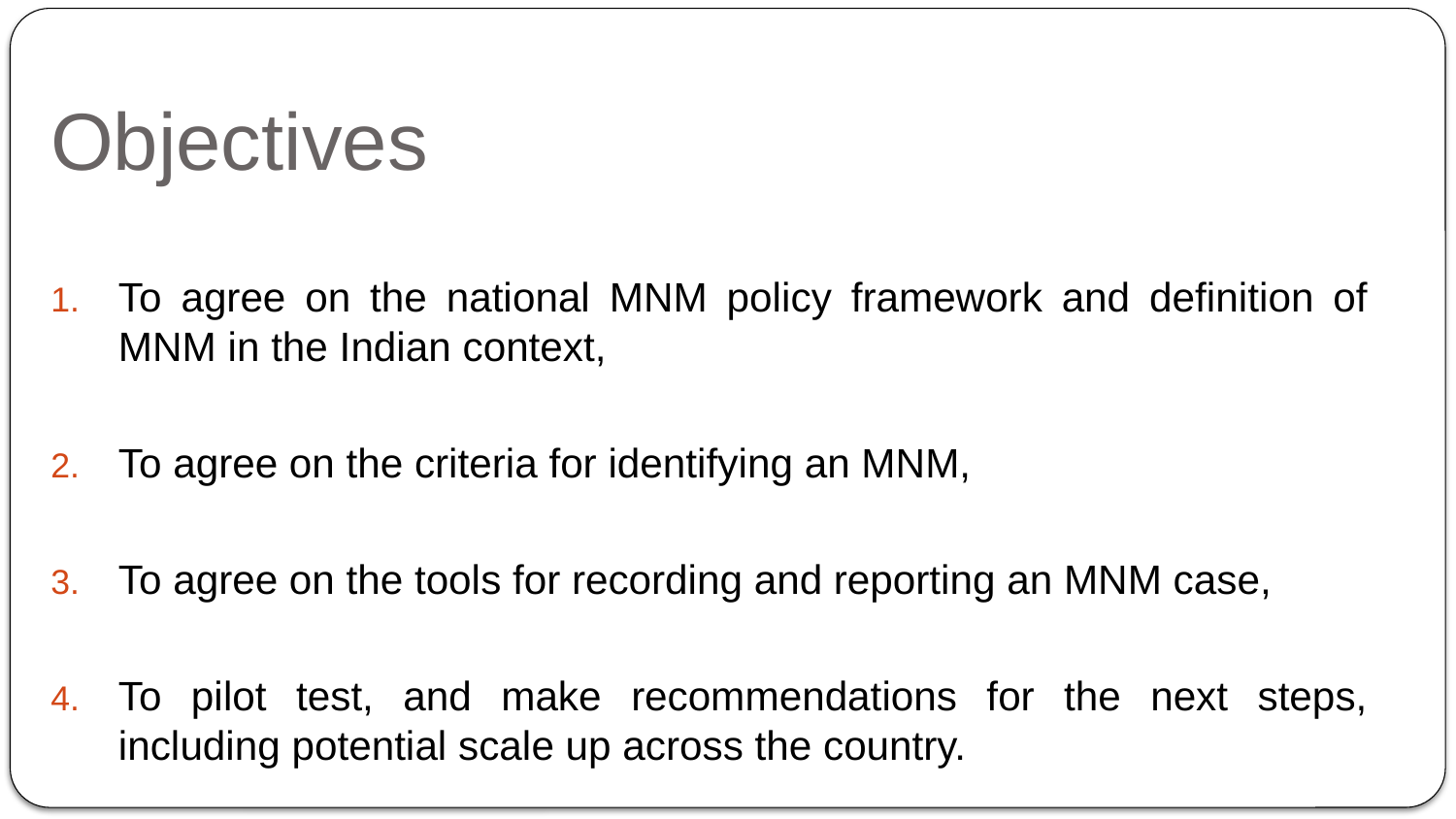

# Objectives
To agree on the national MNM policy framework and definition of MNM in the Indian context,

To agree on the criteria for identifying an MNM,

To agree on the tools for recording and reporting an MNM case,

To pilot test, and make recommendations for the next steps, including potential scale up across the country.